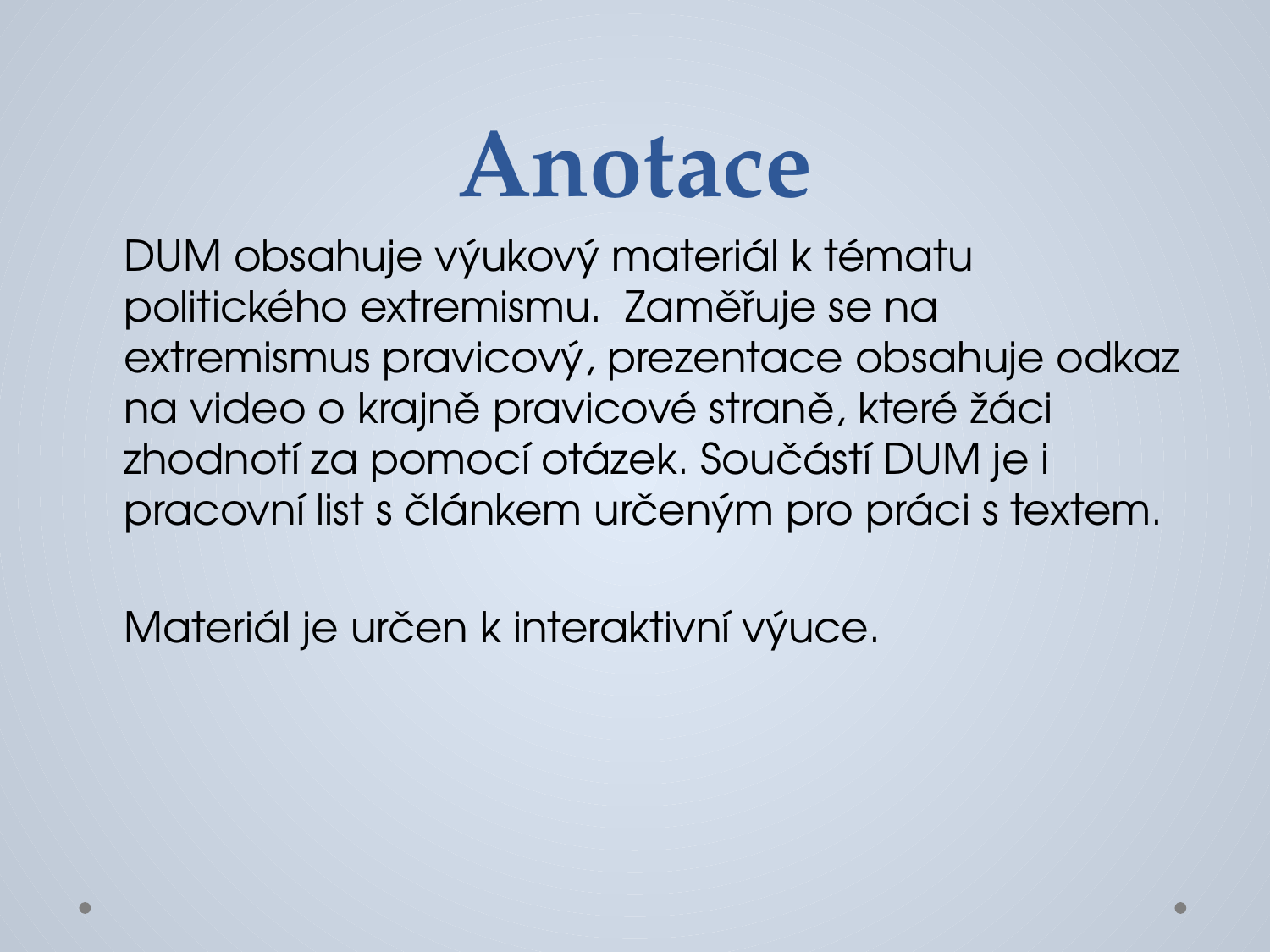

# Anotace
	DUM obsahuje výukový materiál k tématu politického extremismu.  Zaměřuje se na extremismus pravicový, prezentace obsahuje odkaz na video o krajně pravicové straně, které žáci zhodnotí za pomocí otázek. Součástí DUM je i pracovní list s článkem určeným pro práci s textem.

	Materiál je určen k interaktivní výuce.